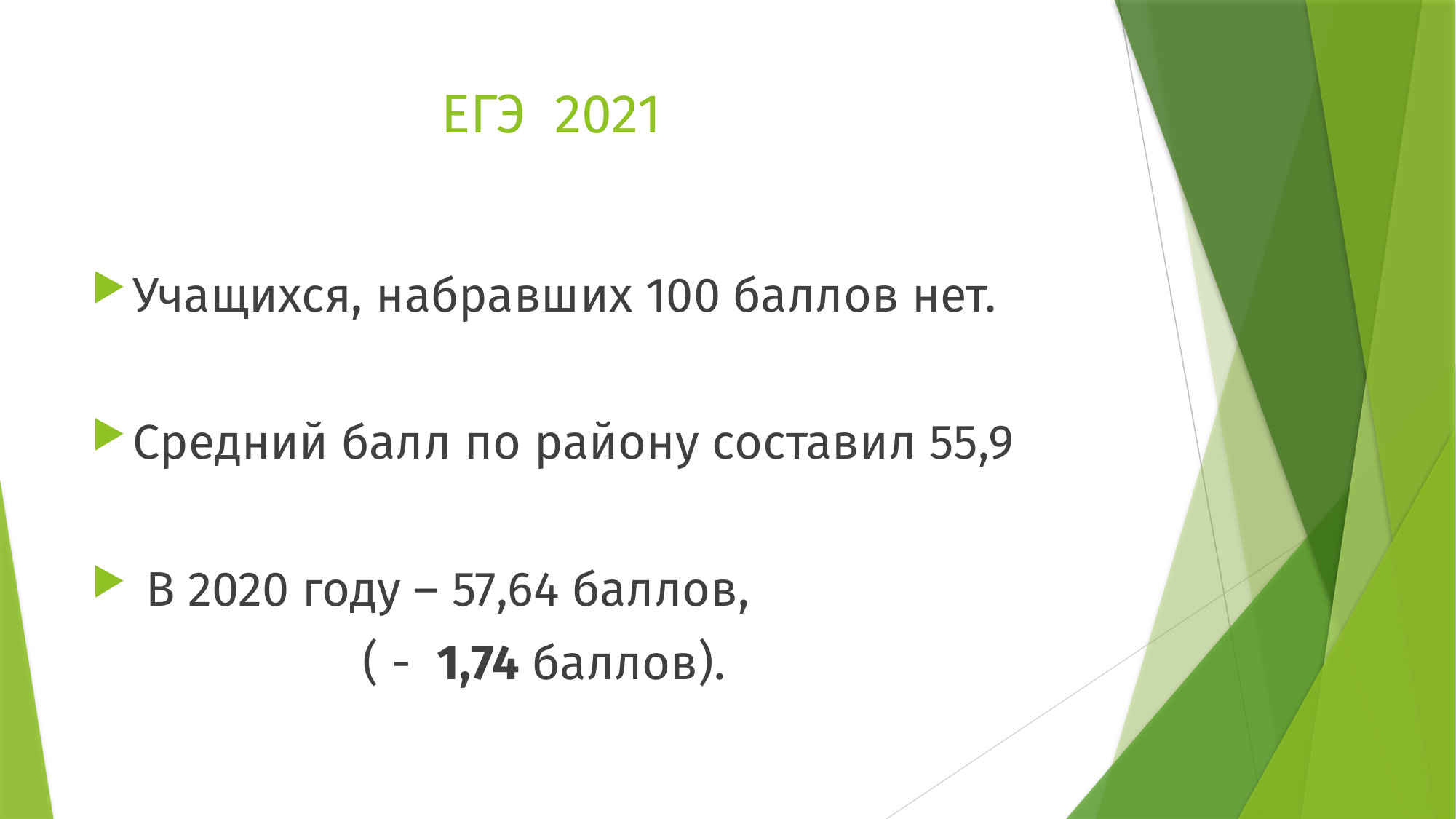

# ЕГЭ  2021
Учащихся, набравших 100 баллов нет.

Средний балл по району составил 55,9

 В 2020 году – 57,64 баллов,
                     ( -  1,74 баллов).